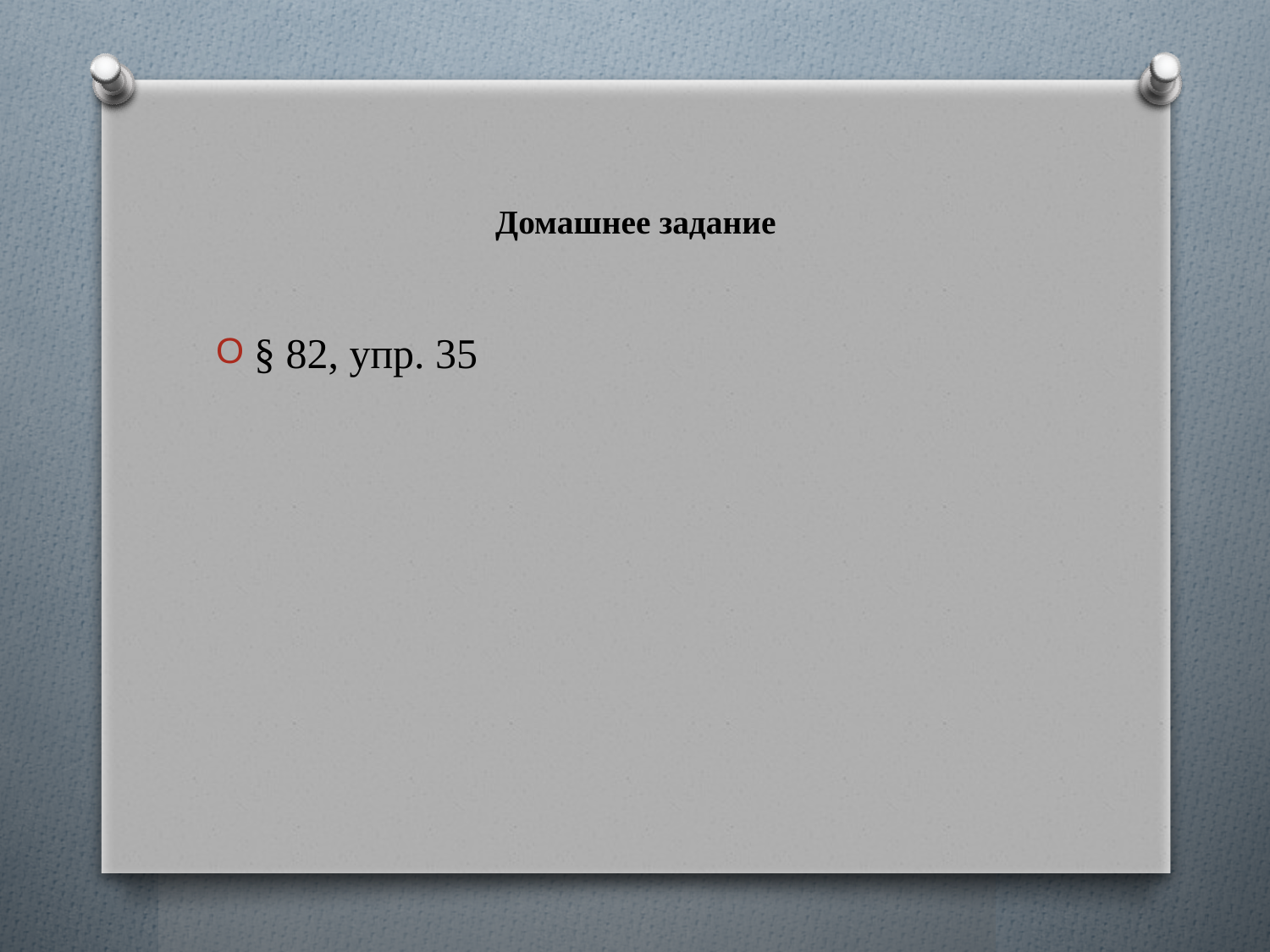

# Домашнее задание
§ 82, упр. 35